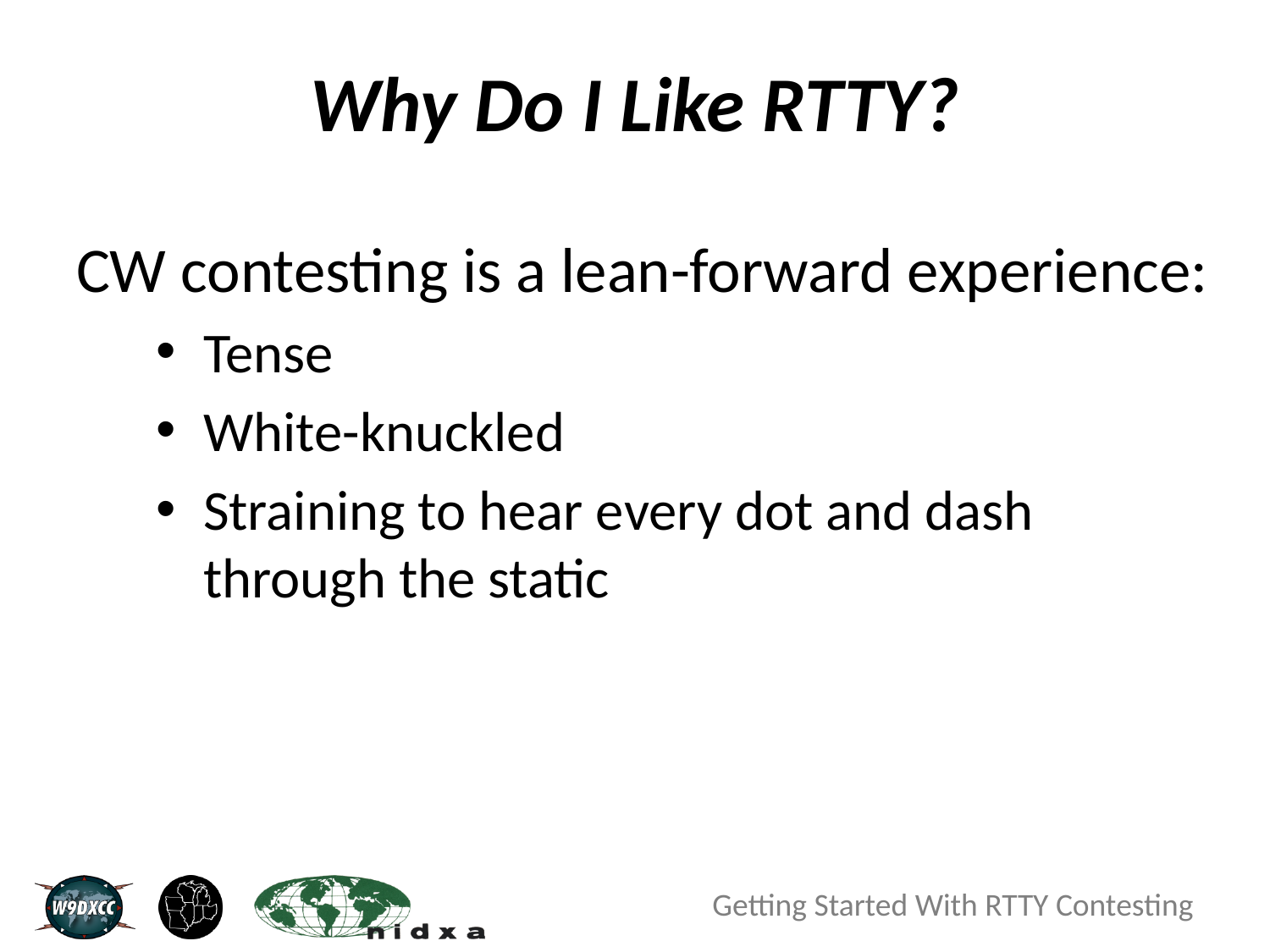

# Why Do I Like RTTY?
CW contesting is a lean-forward experience:
Tense
White-knuckled
Straining to hear every dot and dash through the static
Getting Started With RTTY Contesting